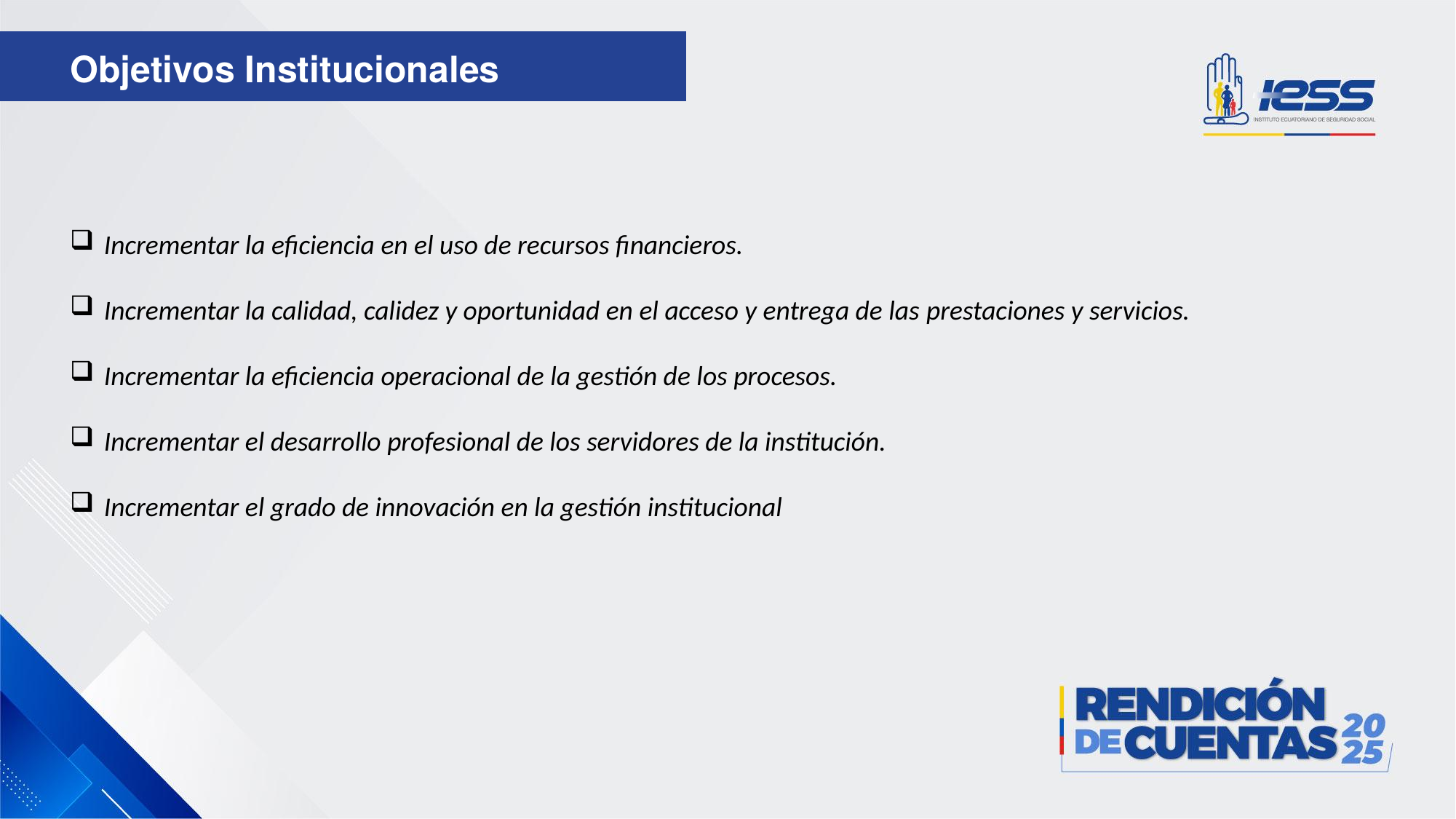

Lamina, contenido de la presentación
Títulos: Se debe usar la tipografía Helvética, estar en negrilla, de color blanco, y a un tamaño más grande del subtítulo.
Subtítulo o descripción del tema: Se debe usar la tipografía Helvética, el tamaño deberá ser menor al titulo, en color azul y con el espacio entre caracteres, “Estrecho”.
Nota: La franja lila, se mueve y es editable, para que se pueda ajustar a necesidad de los textos.

Objetivos Institucionales
Incrementar la eficiencia en el uso de recursos financieros.

Incrementar la calidad, calidez y oportunidad en el acceso y entrega de las prestaciones y servicios.

Incrementar la eficiencia operacional de la gestión de los procesos.

Incrementar el desarrollo profesional de los servidores de la institución.

Incrementar el grado de innovación en la gestión institucional